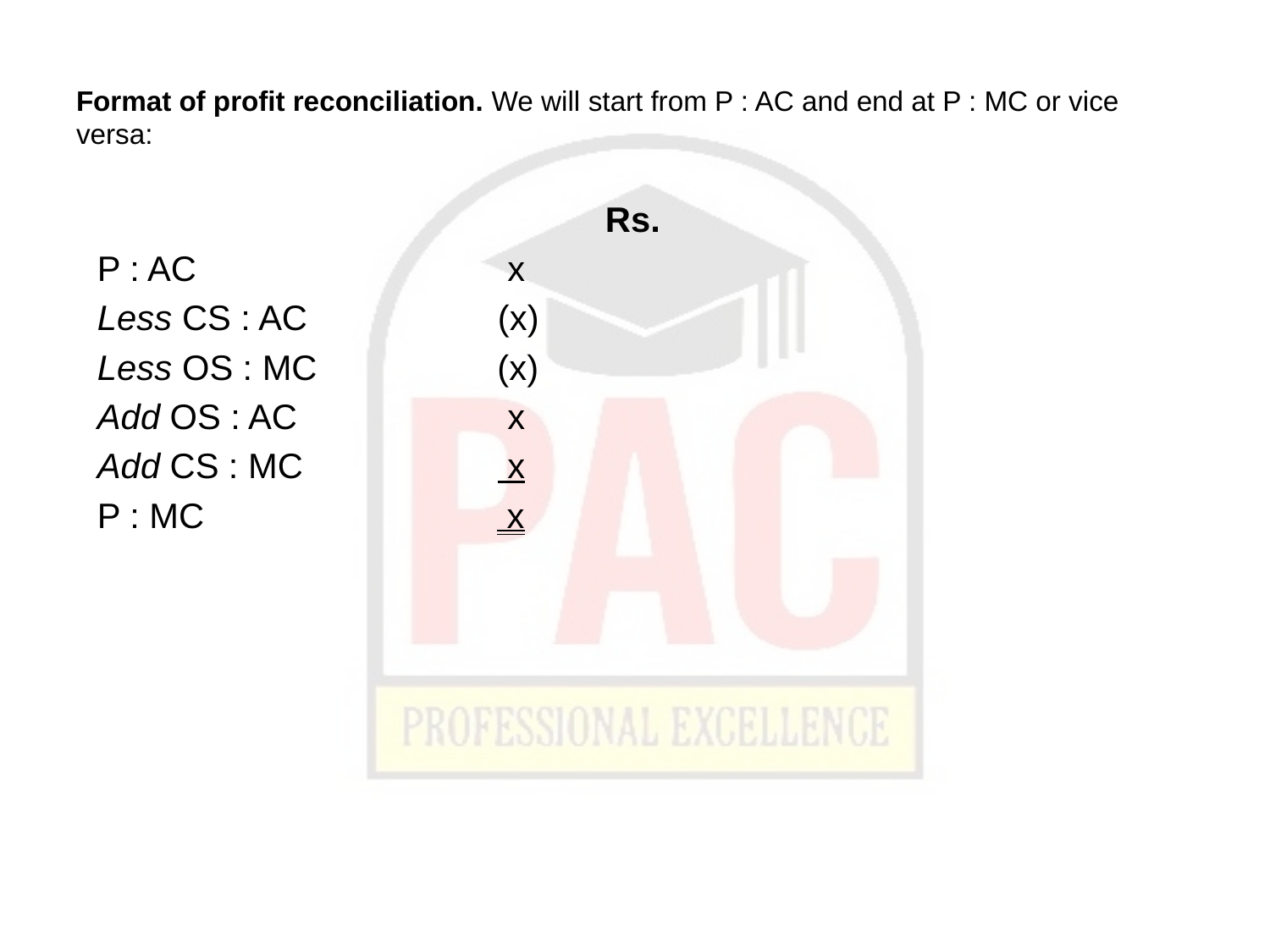

# Format of profit reconciliation. We will start from P : AC and end at P : MC or vice versa:
Rs.
P : AC			   x
Less CS : AC		  (x)
Less OS : MC	               (x)
Add OS : AC		   x
Add CS : MC		   x
P : MC	                             x